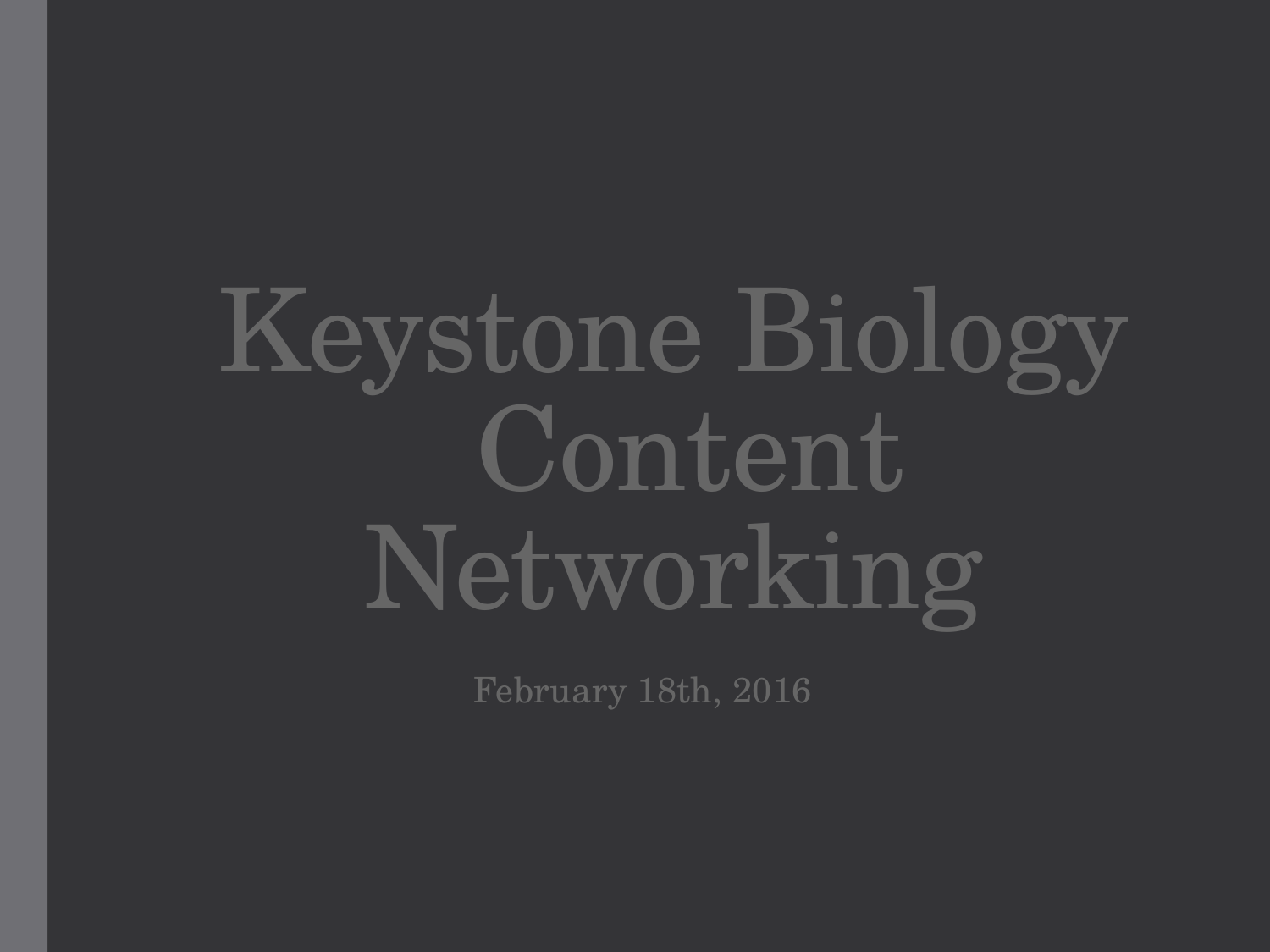

# Keystone Biology
 Content Networking
February 18th, 2016